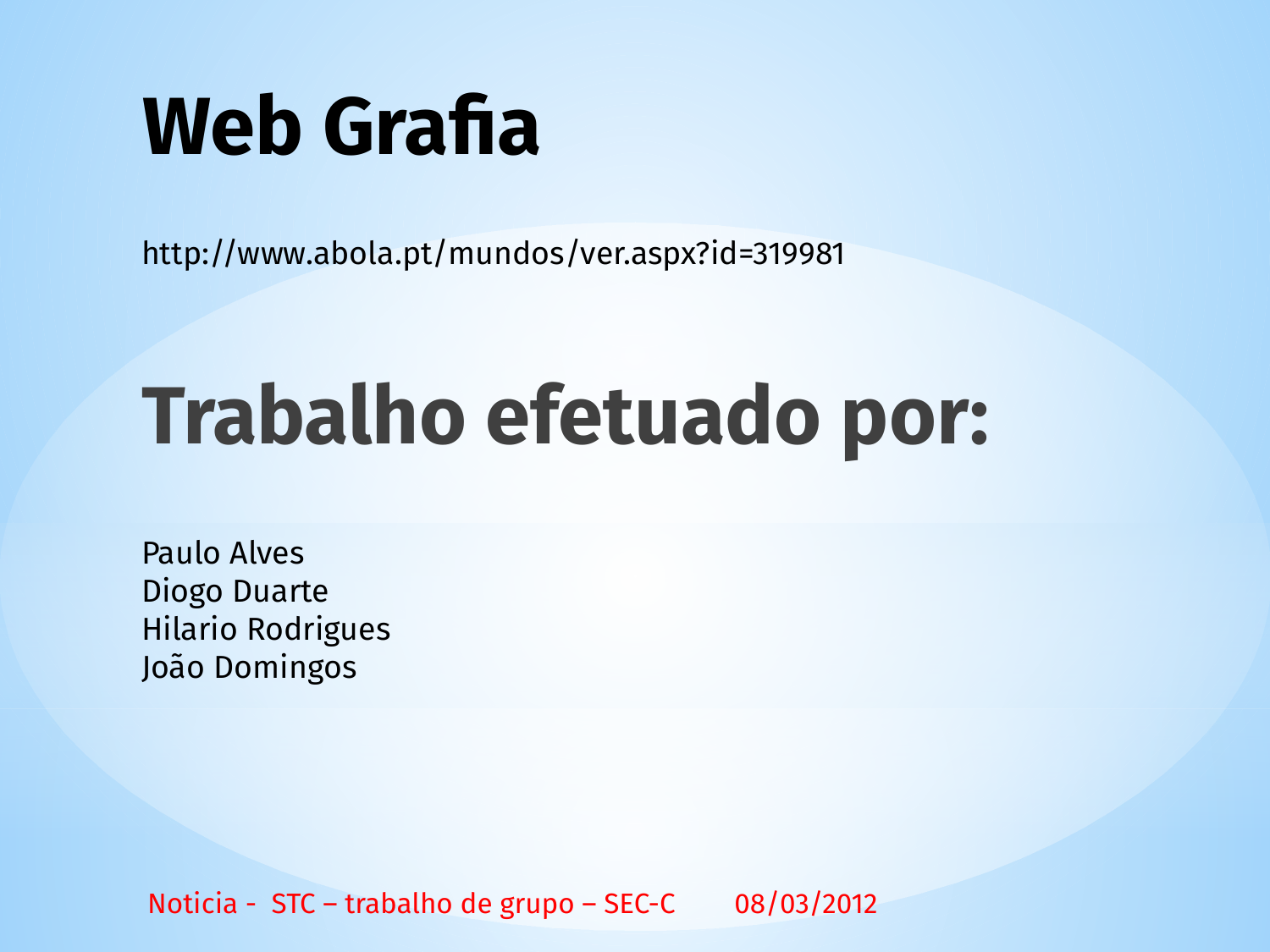

# Web Grafia
http://www.abola.pt/mundos/ver.aspx?id=319981
Trabalho efetuado por:

Paulo Alves
Diogo Duarte
Hilario Rodrigues
João Domingos
Noticia -  STC – trabalho de grupo – SEC-C        08/03/2012